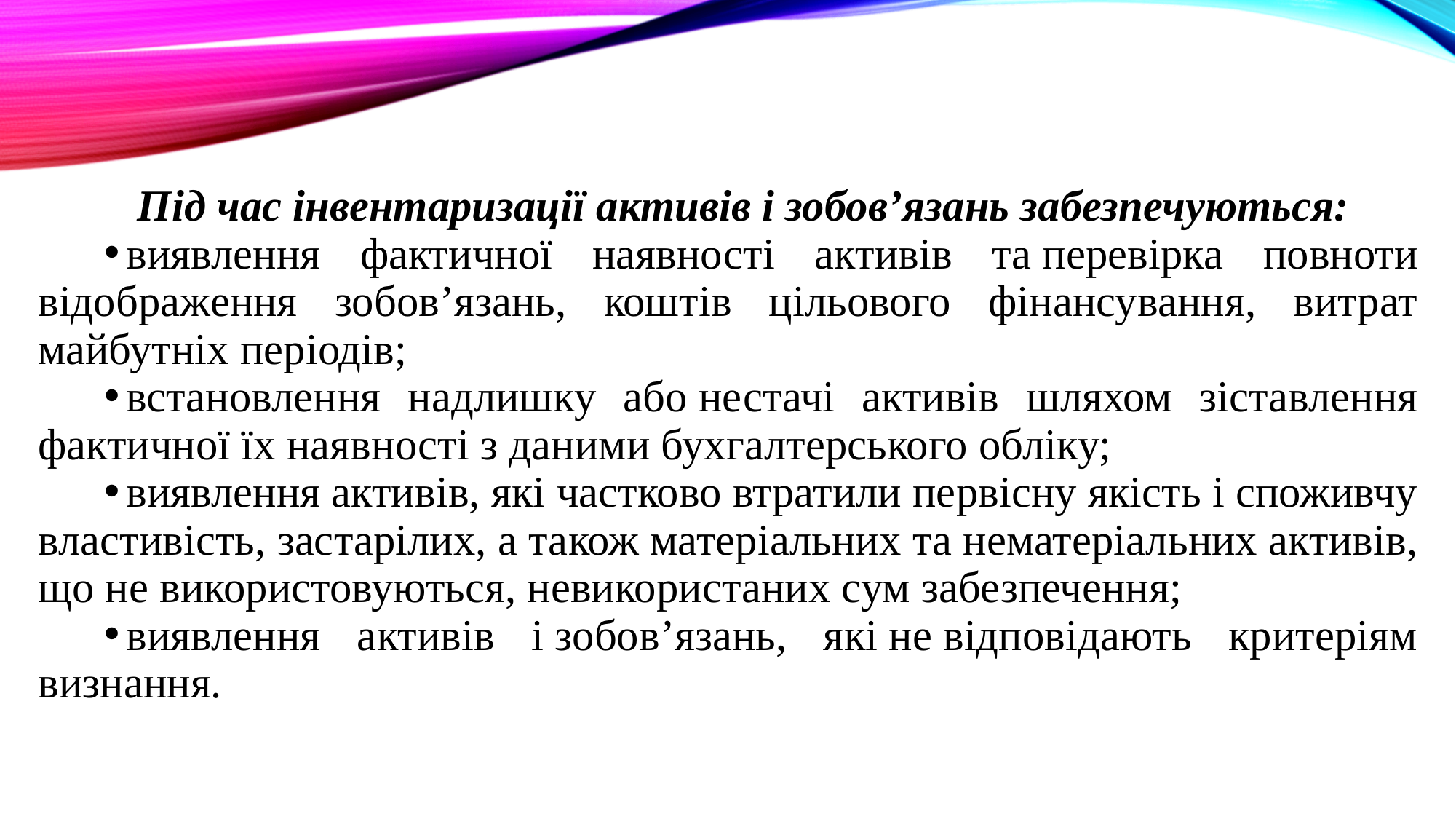

Під час інвентаризації активів і зобов’язань забезпечуються:
виявлення фактичної наявності активів та перевірка повноти відображення зобов’язань, коштів цільового фінансування, витрат майбутніх періодів;
встановлення надлишку або нестачі активів шляхом зіставлення фактичної їх наявності з даними бухгалтерського обліку;
виявлення активів, які частково втратили первісну якість і споживчу властивість, застарілих, а також матеріальних та нематеріальних активів, що не використовуються, невикористаних сум забезпечення;
виявлення активів і зобов’язань, які не відповідають критеріям визнання.